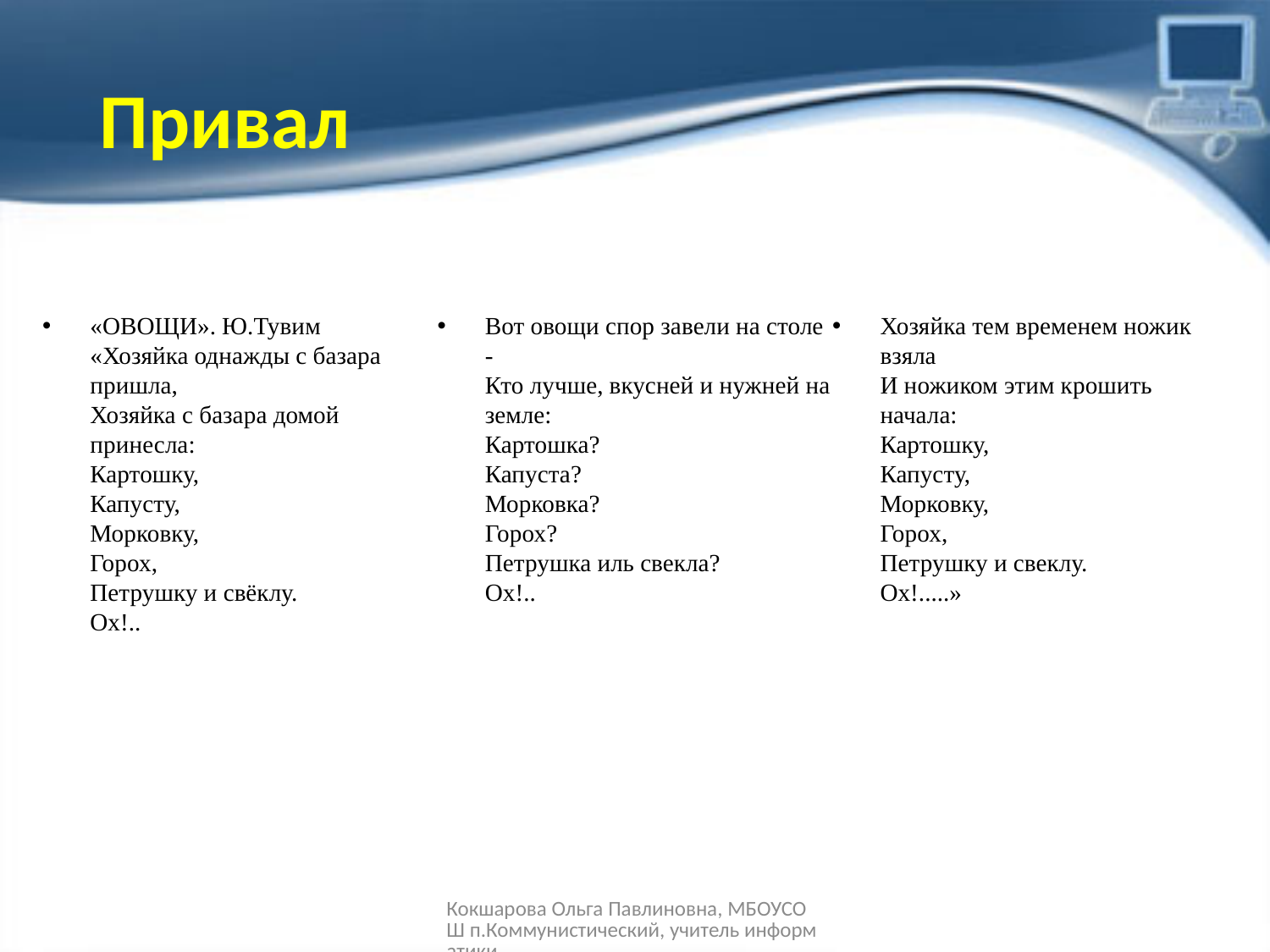

# Привал
«ОВОЩИ». Ю.Тувим
«Хозяйка однажды с базара пришла,
Хозяйка с базара домой принесла:
Картошку,
Капусту,
Морковку,
Горох,
Петрушку и свёклу.
Ох!..

Вот овощи спор завели на столе -
Кто лучше, вкусней и нужней на земле:
Картошка?
Капуста?
Морковка?
Горох?
Петрушка иль свекла?
Ох!..

Хозяйка тем временем ножик взяла
И ножиком этим крошить начала:
Картошку,
Капусту,
Морковку,
Горох,
Петрушку и свеклу.
Ох!.....»
Кокшарова Ольга Павлиновна, МБОУСОШ п.Коммунистический, учитель информатики